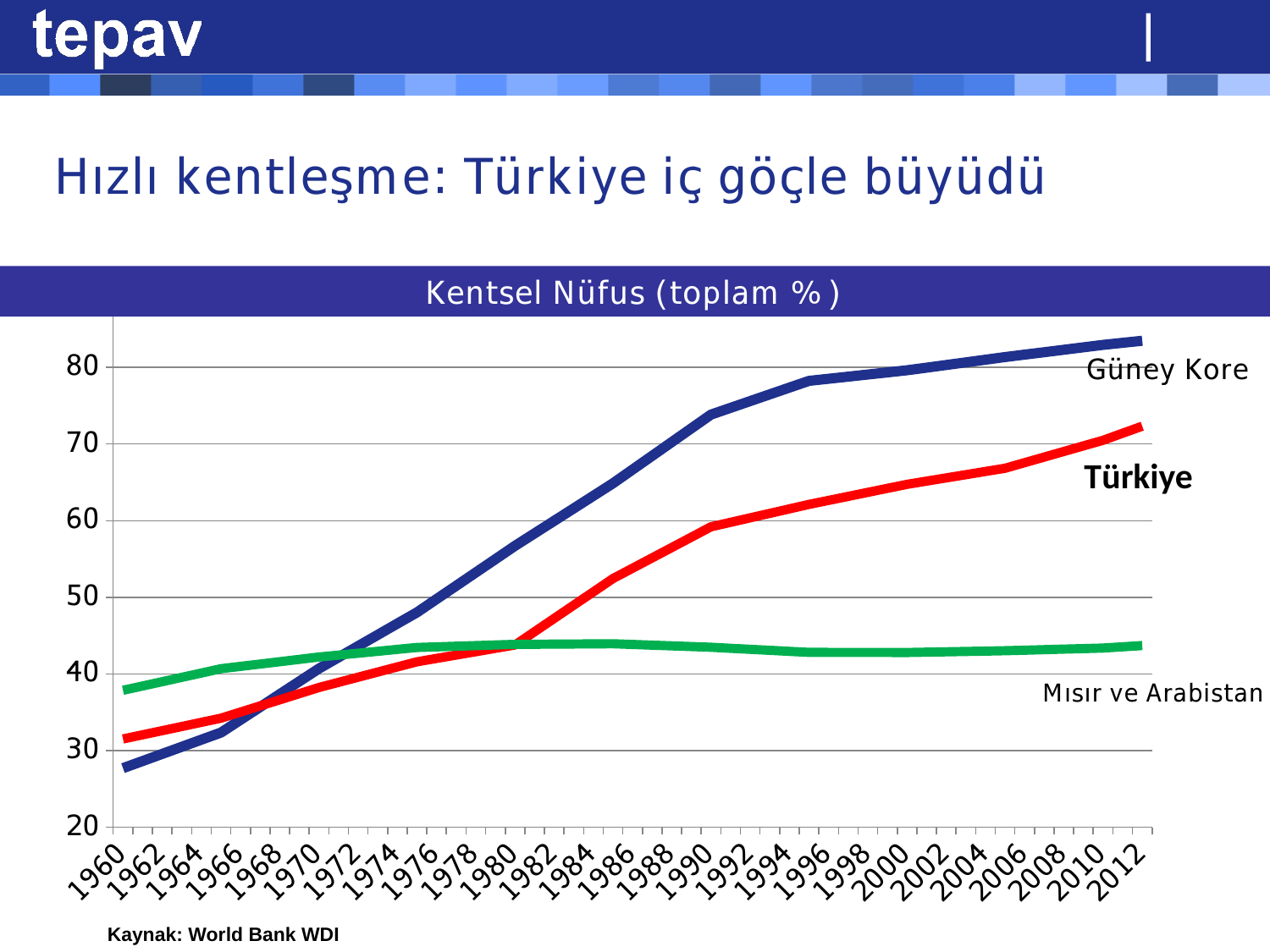

# Hızlı kentleşme: Türkiye iç göçle büyüdü

### Chart

| Category | Korea, Rep. | Turkey | Egypt, Arab Rep. |
|---|---|---|---|
| 1960 | 27.71 | 31.515 | 37.864000000000004 |
| 1961 | 28.6382 | 32.0574 | 38.427400000000006 |
| 1962 | 29.566399999999973 | 32.5998 | 38.9908 |
| 1963 | 30.494599999999917 | 33.1422 | 39.5542 |
| 1964 | 31.422799999999878 | 33.6846 | 40.1176 |
| 1965 | 32.35099999999999 | 34.22700000000001 | 40.681000000000004 |
| 1966 | 34.02160000000001 | 35.02840000000001 | 40.9866 |
| 1967 | 35.69220000000011 | 35.829800000000006 | 41.29220000000012 |
| 1968 | 37.3628 | 36.6312 | 41.59780000000001 |
| 1969 | 39.0334 | 37.4326 | 41.903400000000005 |
| 1970 | 40.704 | 38.234 | 42.209 |
| 1971 | 42.1698 | 38.9044 | 42.45759999999999 |
| 1972 | 43.63560000000001 | 39.5748 | 42.7062 |
| 1973 | 45.101400000000005 | 40.24520000000001 | 42.95479999999999 |
| 1974 | 46.5672 | 40.915600000000005 | 43.2034 |
| 1975 | 48.033 | 41.586000000000006 | 43.452 |
| 1976 | 49.7704 | 42.024800000000006 | 43.5332 |
| 1977 | 51.5078 | 42.4636 | 43.6144 |
| 1978 | 53.24520000000001 | 42.9024 | 43.69560000000001 |
| 1979 | 54.982600000000005 | 43.3412 | 43.7768 |
| 1980 | 56.72000000000001 | 43.78 | 43.858 |
| 1981 | 58.35119999999999 | 45.513600000000004 | 43.874 |
| 1982 | 59.982400000000005 | 47.24720000000001 | 43.89 |
| 1983 | 61.613600000000005 | 48.9808 | 43.906000000000006 |
| 1984 | 63.244800000000005 | 50.714400000000005 | 43.92200000000001 |
| 1985 | 64.87599999999995 | 52.448 | 43.938 |
| 1986 | 66.6696 | 53.79900000000006 | 43.846000000000004 |
| 1987 | 68.46320000000024 | 55.15 | 43.754000000000005 |
| 1988 | 70.2568 | 56.501000000000005 | 43.66200000000001 |
| 1989 | 72.05039999999998 | 57.852 | 43.57 |
| 1990 | 73.84400000000002 | 59.203 | 43.478 |
| 1991 | 74.723 | 59.787000000000006 | 43.345200000000006 |
| 1992 | 75.60199999999999 | 60.371 | 43.2124 |
| 1993 | 76.48100000000002 | 60.955 | 43.079600000000006 |
| 1994 | 77.36 | 61.539 | 42.9468 |
| 1995 | 78.239 | 62.12300000000001 | 42.81399999999999 |
| 1996 | 78.5154 | 62.64660000000001 | 42.8106 |
| 1997 | 78.79180000000002 | 63.1702 | 42.8072 |
| 1998 | 79.0682 | 63.6938 | 42.8038 |
| 1999 | 79.34460000000023 | 64.21740000000003 | 42.8004 |
| 2000 | 79.62099999999998 | 64.74100000000023 | 42.79700000000001 |
| 2001 | 79.9658 | 65.161 | 42.843 |
| 2002 | 80.31060000000002 | 65.581 | 42.889 |
| 2003 | 80.65539999999987 | 66.001 | 42.935 |
| 2004 | 81.0002 | 66.421 | 42.981 |
| 2005 | 81.34500000000001 | 66.84100000000002 | 43.027 |
| 2006 | 81.6626 | 67.5702 | 43.0966 |
| 2007 | 81.98020000000002 | 68.2994 | 43.1662 |
| 2008 | 82.29780000000002 | 69.02859999999998 | 43.23580000000001 |
| 2009 | 82.61539999999998 | 69.7578 | 43.305400000000006 |
| 2010 | 82.933 | 70.48700000000002 | 43.375 |
| 2011 | 83.2008 | 71.4094 | 43.5386 |
| 2012 | 83.46860000000002 | 72.3318 | 43.70220000000001 |
Kentsel Nüfus (toplam %)
Güney Kore
Türkiye
Mısır ve Arabistan
Kaynak: World Bank WDI